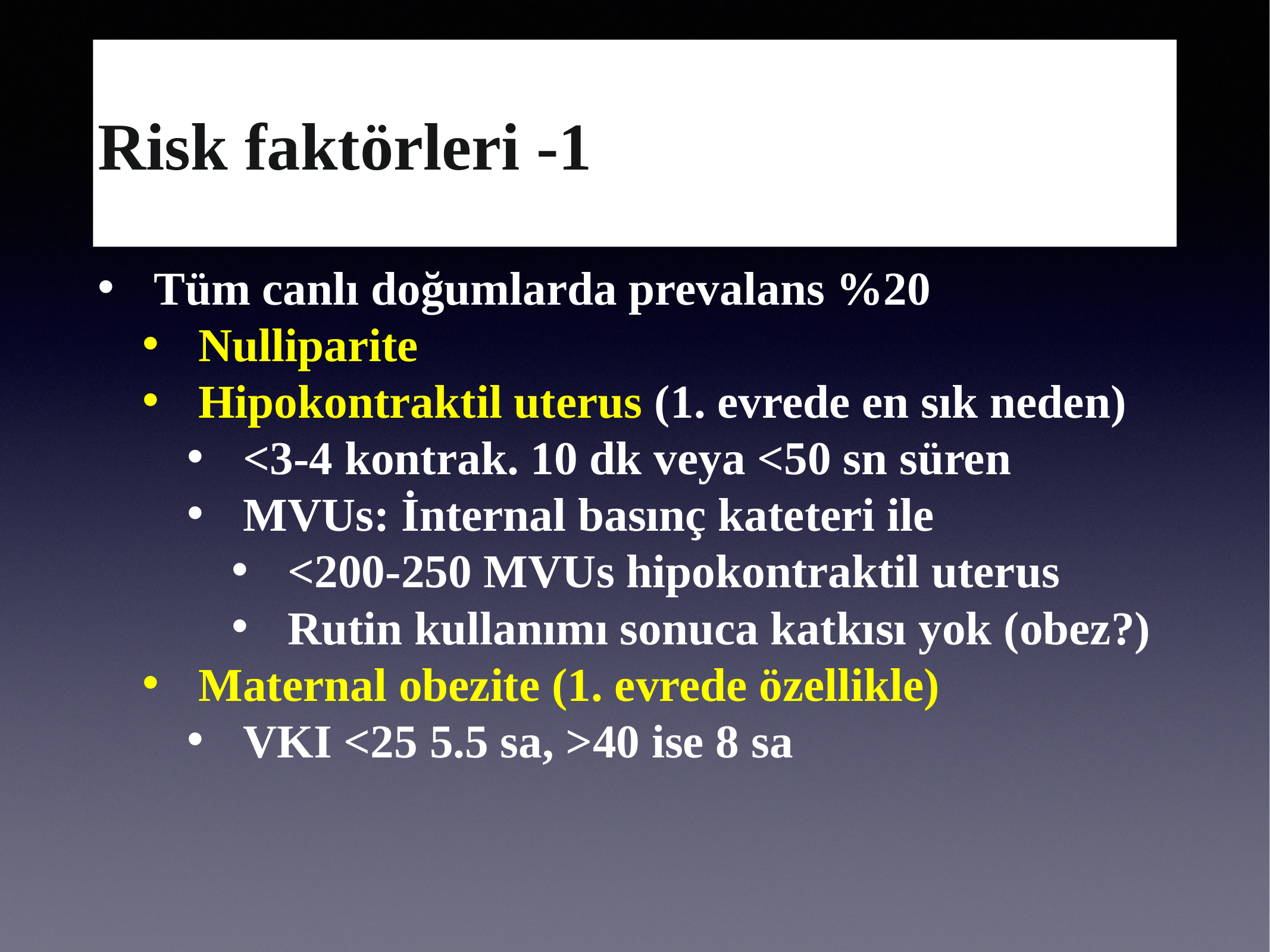

# Risk faktörleri -1
Tüm canlı doğumlarda prevalans %20
Nulliparite
Hipokontraktil uterus (1. evrede en sık neden)
<3-4 kontrak. 10 dk veya <50 sn süren
MVUs: İnternal basınç kateteri ile
<200-250 MVUs hipokontraktil uterus
Rutin kullanımı sonuca katkısı yok (obez?)
Maternal obezite (1. evrede özellikle)
VKI <25 5.5 sa, >40 ise 8 sa